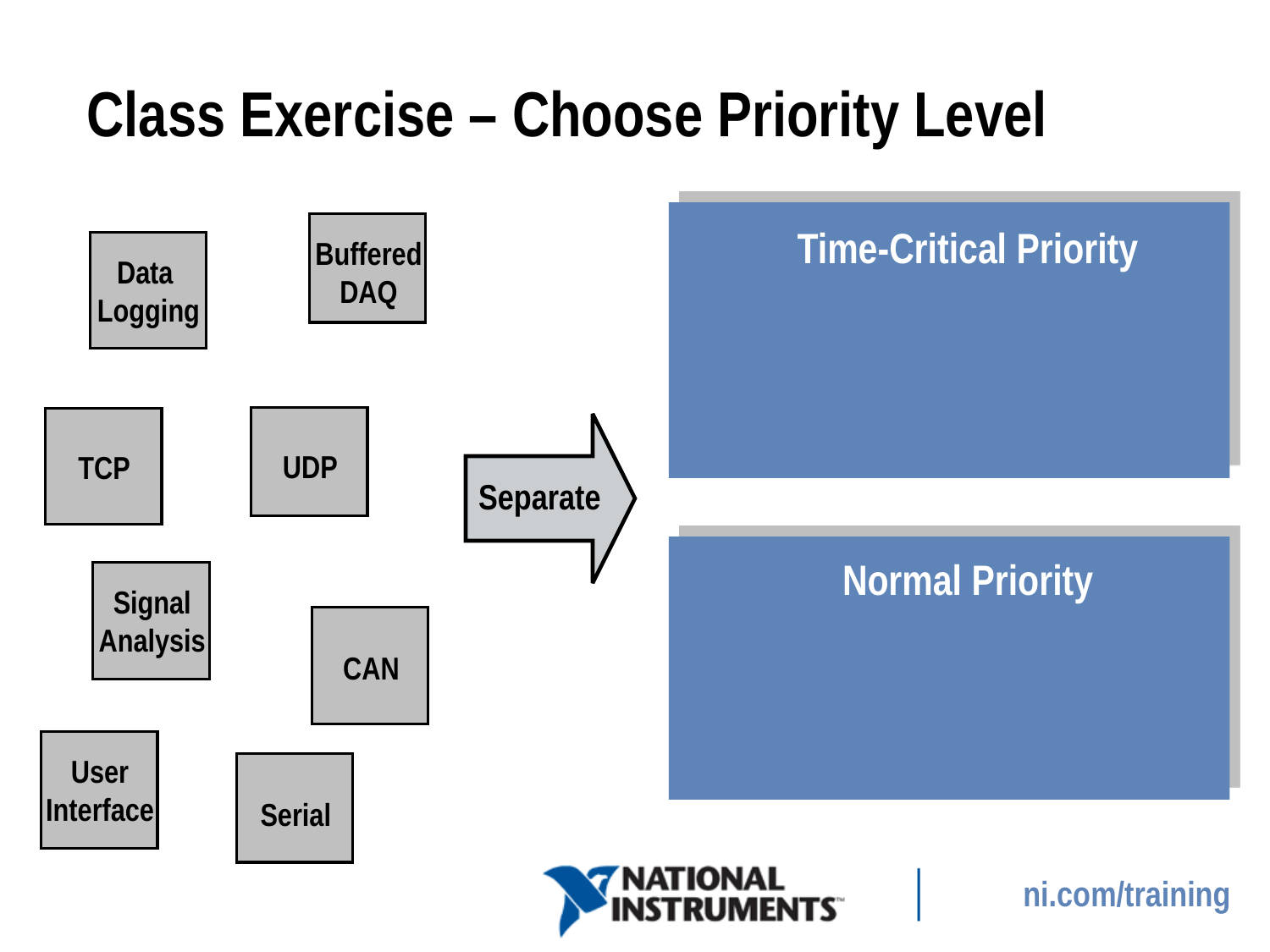

# Class Exercise – Choose Priority Level

Time-Critical Priority
Buffered
DAQ

Data
Logging

UDP
TCP
Separate

Normal Priority

Signal
Analysis

CAN

User
Interface

Serial